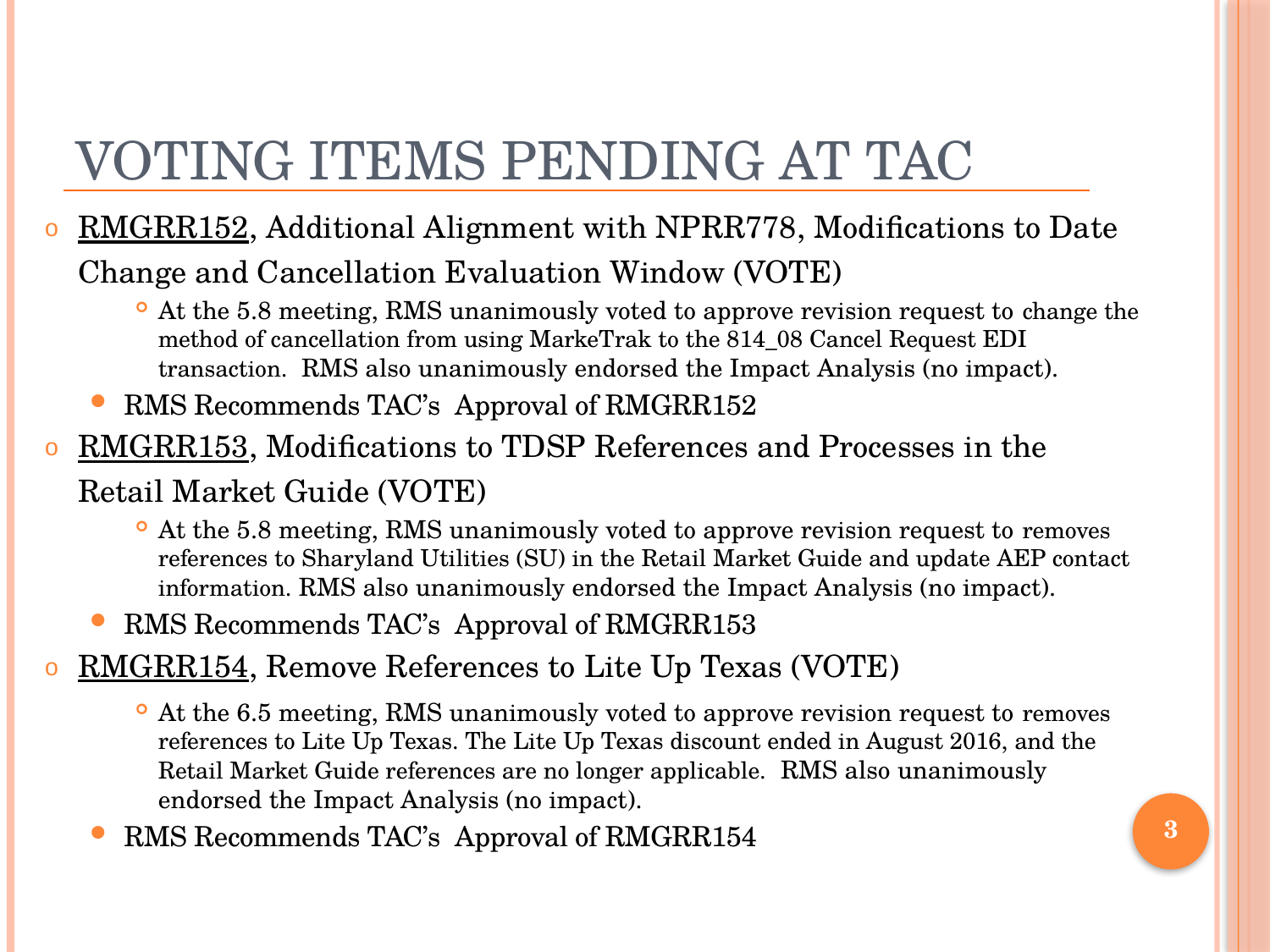

# Voting Items Pending at TAC
RMGRR152, Additional Alignment with NPRR778, Modifications to Date Change and Cancellation Evaluation Window (VOTE)
At the 5.8 meeting, RMS unanimously voted to approve revision request to change the method of cancellation from using MarkeTrak to the 814_08 Cancel Request EDI transaction.  RMS also unanimously endorsed the Impact Analysis (no impact).
RMS Recommends TAC’s  Approval of RMGRR152
RMGRR153, Modifications to TDSP References and Processes in the Retail Market Guide (VOTE)
At the 5.8 meeting, RMS unanimously voted to approve revision request to removes references to Sharyland Utilities (SU) in the Retail Market Guide and update AEP contact information. RMS also unanimously endorsed the Impact Analysis (no impact).
RMS Recommends TAC’s  Approval of RMGRR153
RMGRR154, Remove References to Lite Up Texas (VOTE)
At the 6.5 meeting, RMS unanimously voted to approve revision request to removes references to Lite Up Texas. The Lite Up Texas discount ended in August 2016, and the Retail Market Guide references are no longer applicable.  RMS also unanimously endorsed the Impact Analysis (no impact).
RMS Recommends TAC’s  Approval of RMGRR154

3